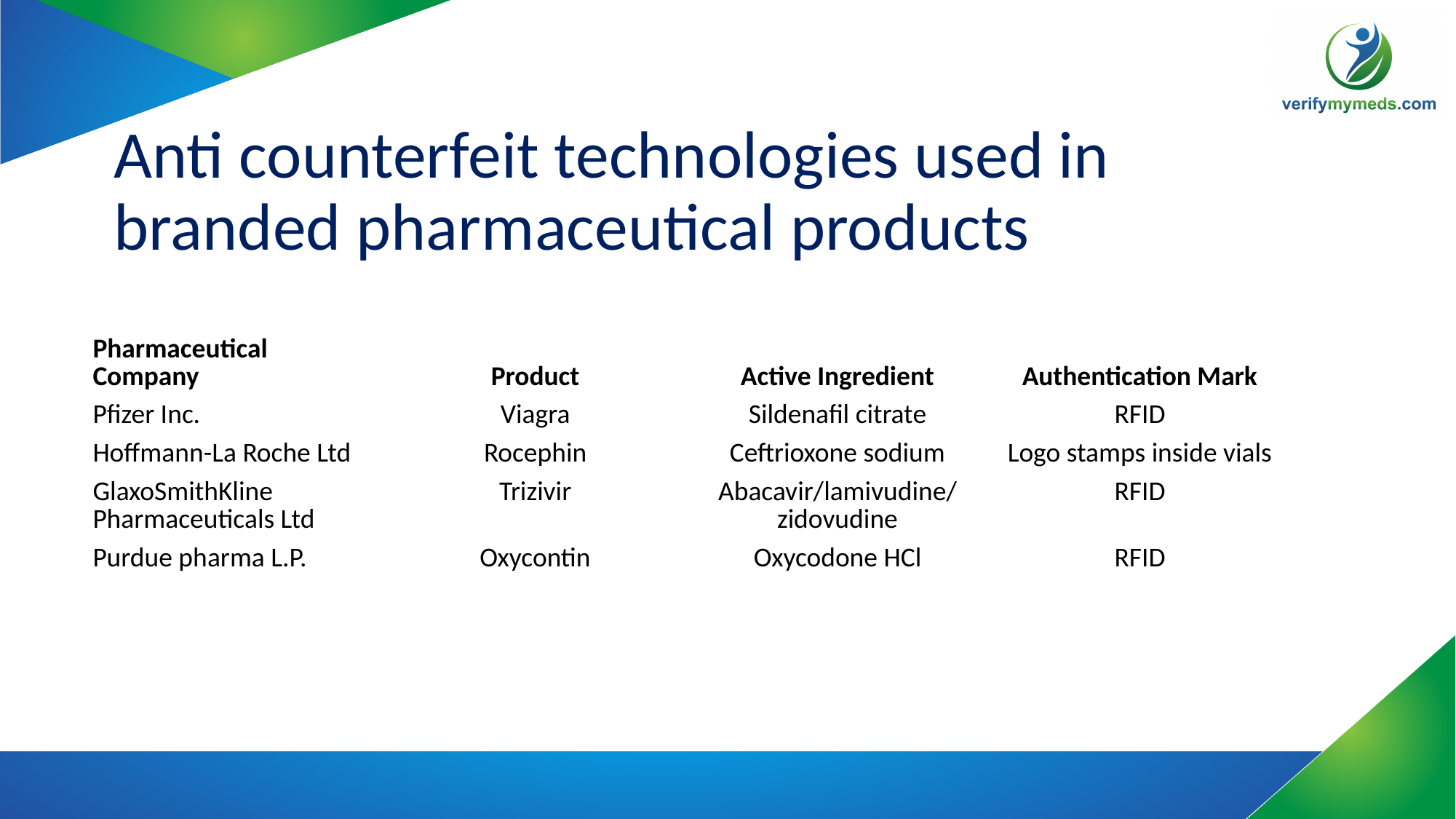

# Anti counterfeit technologies used in branded pharmaceutical products
| Pharmaceutical Company | Product | Active Ingredient | Authentication Mark |
| --- | --- | --- | --- |
| Pfizer Inc. | Viagra | Sildenafil citrate | RFID |
| Hoffmann-La Roche Ltd | Rocephin | Ceftrioxone sodium | Logo stamps inside vials |
| GlaxoSmithKline Pharmaceuticals Ltd | Trizivir | Abacavir/lamivudine/zidovudine | RFID |
| Purdue pharma L.P. | Oxycontin | Oxycodone HCl | RFID |